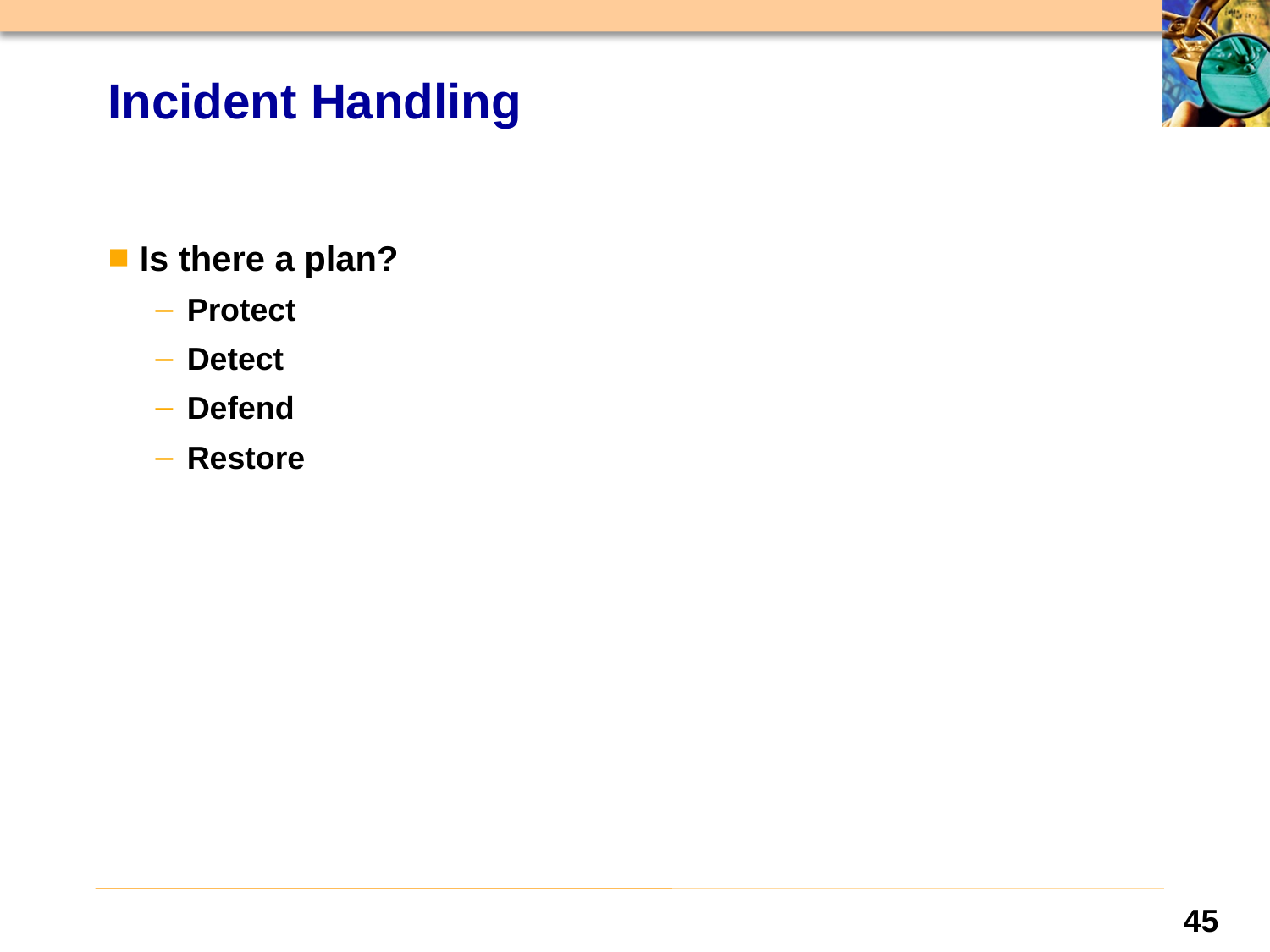

# Incident Handling

Is there a plan?
Protect
Detect
Defend
Restore